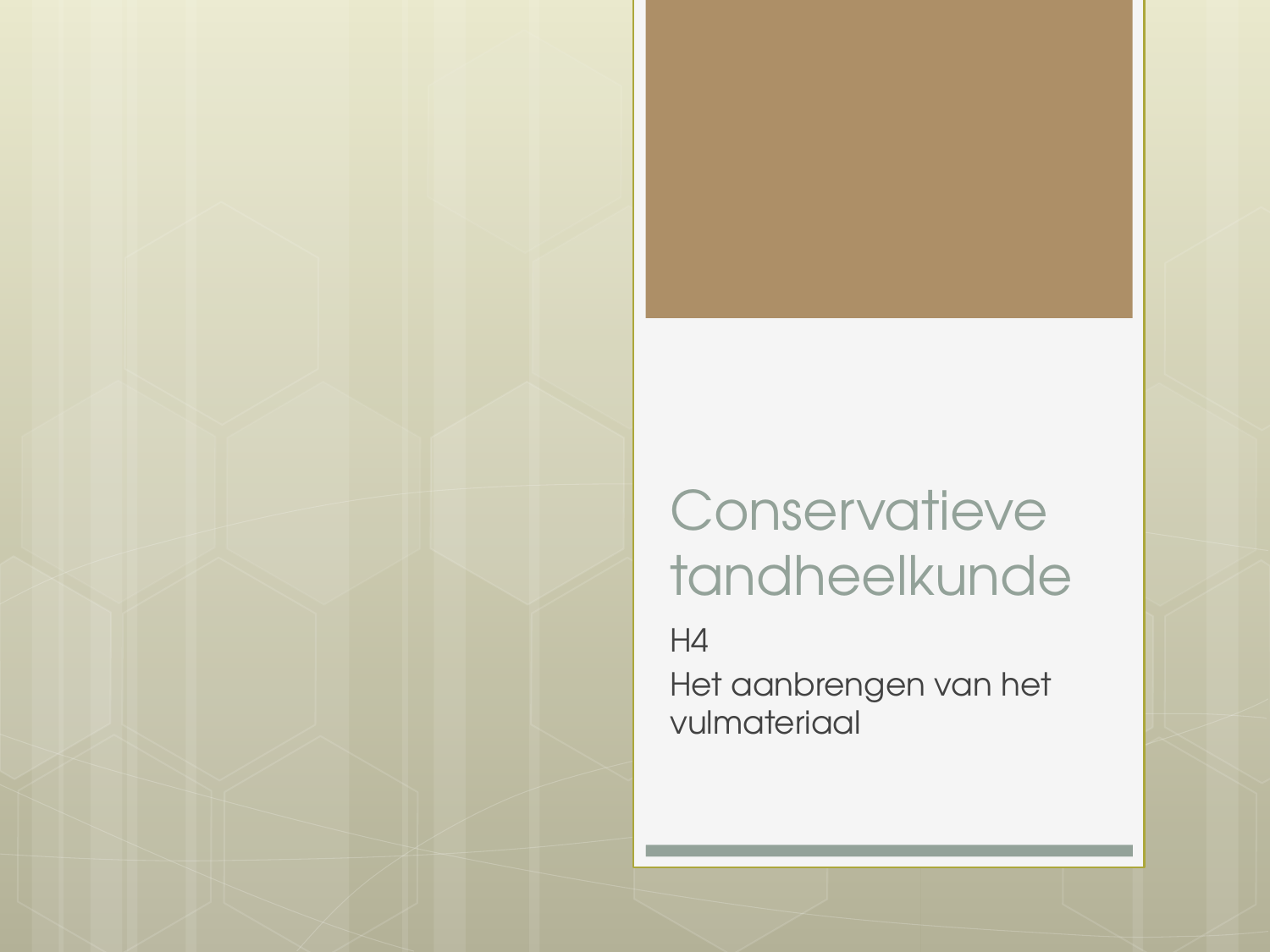

# Conservatieve tandheelkunde
H4
Het aanbrengen van het vulmateriaal